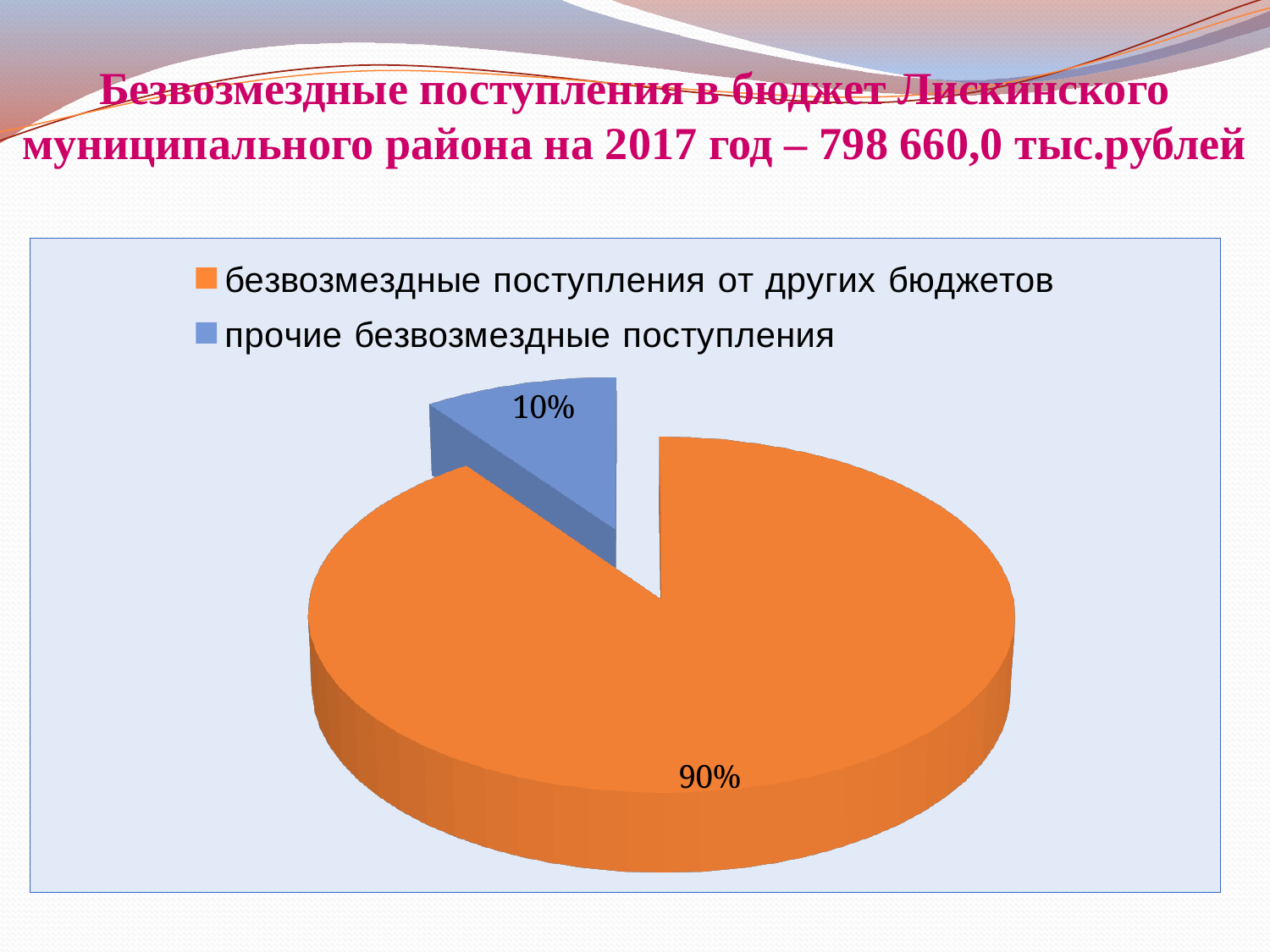

# Безвозмездные поступления в бюджет Лискинского муниципального района на 2017 год – 798 660,0 тыс.рублей

[unsupported chart]